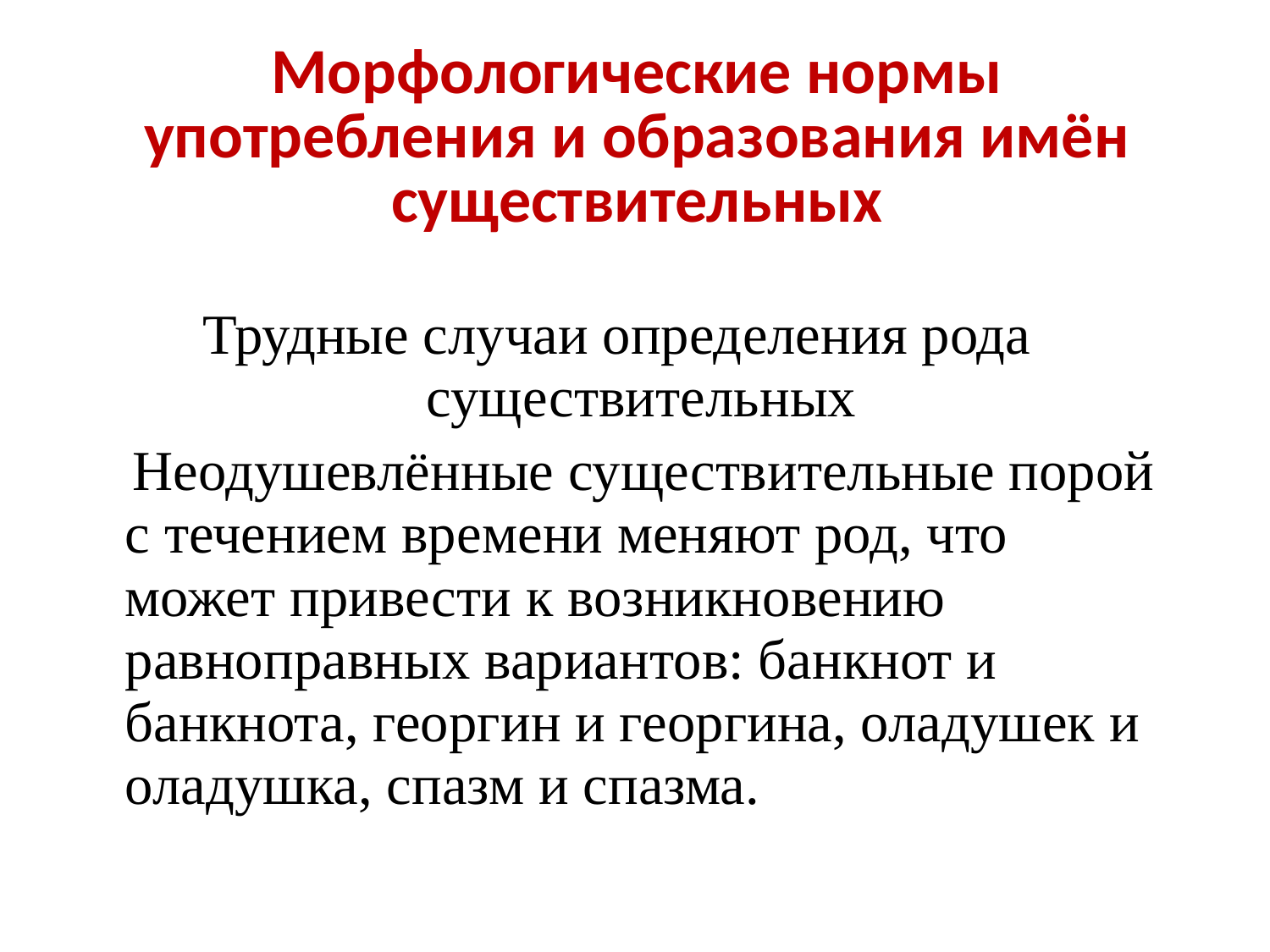

# Морфологические нормы употребления и образования имён существительных
Трудные случаи определения рода существительных
    Неодушевлённые существительные порой с течением времени меняют род, что может привести к возникновению равноправных вариантов: банкнот и банкнота, георгин и георгина, оладушек и оладушка, спазм и спазма.